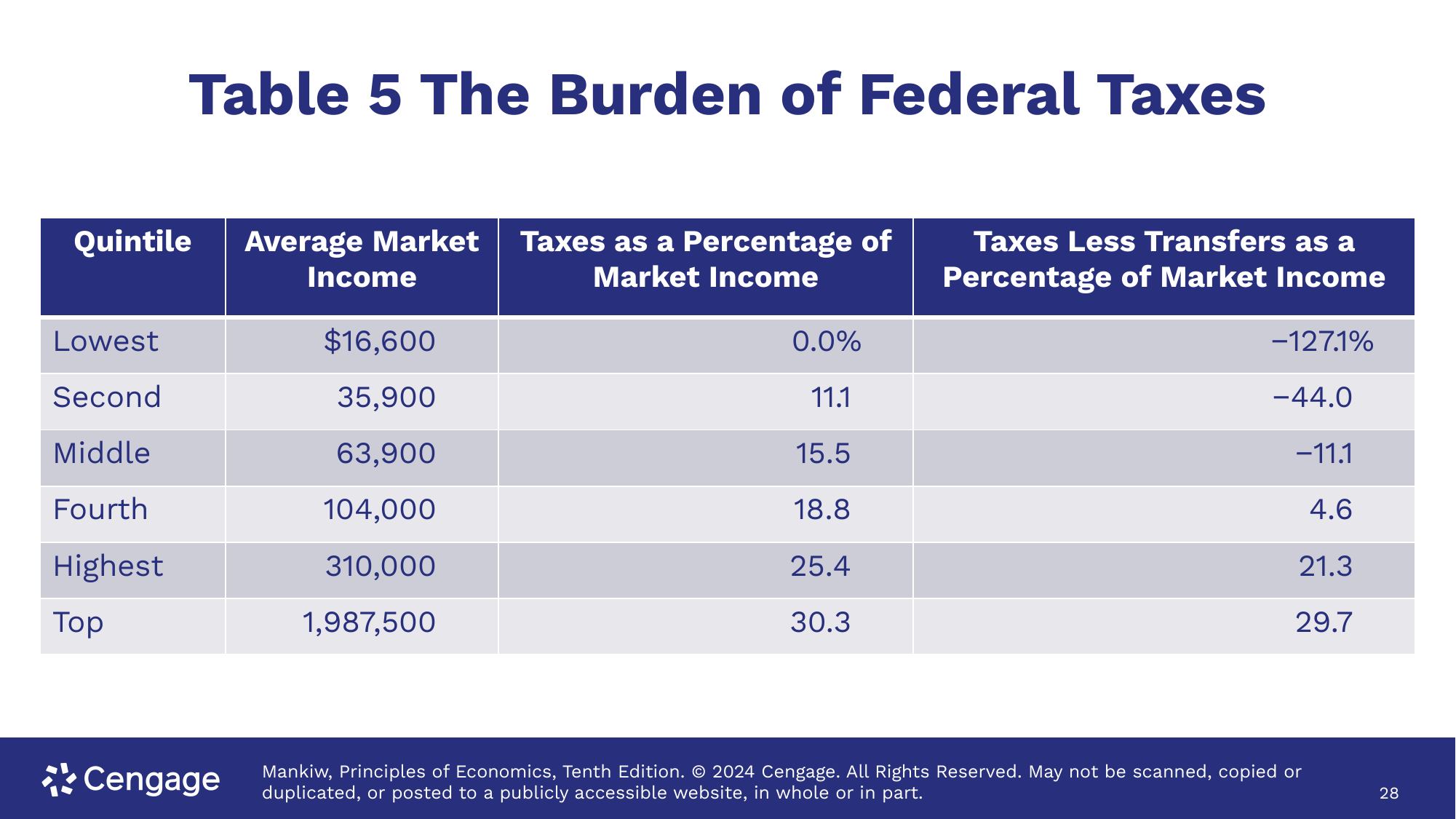

# Table 5 The Burden of Federal Taxes
| Quintile | Average Market Income | Taxes as a Percentage of Market Income | Taxes Less Transfers as a Percentage of Market Income |
| --- | --- | --- | --- |
| Lowest | $16,600 | 0.0% | −127.1% |
| Second | 35,900 | 11.1 | −44.0 |
| Middle | 63,900 | 15.5 | −11.1 |
| Fourth | 104,000 | 18.8 | 4.6 |
| Highest | 310,000 | 25.4 | 21.3 |
| Top | 1,987,500 | 30.3 | 29.7 |